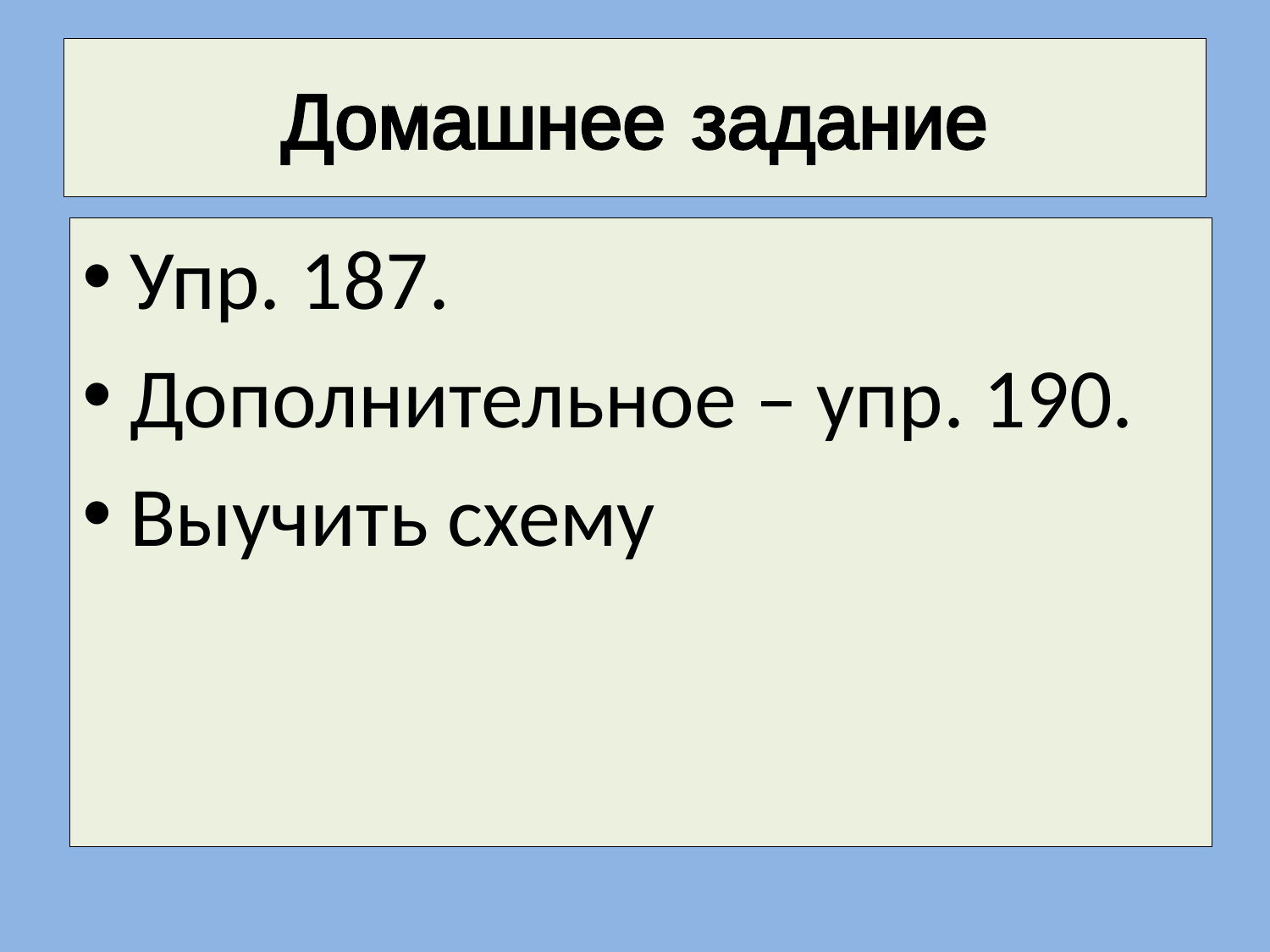

# Домашнее задание
Упр. 187.
Дополнительное – упр. 190.
Выучить схему